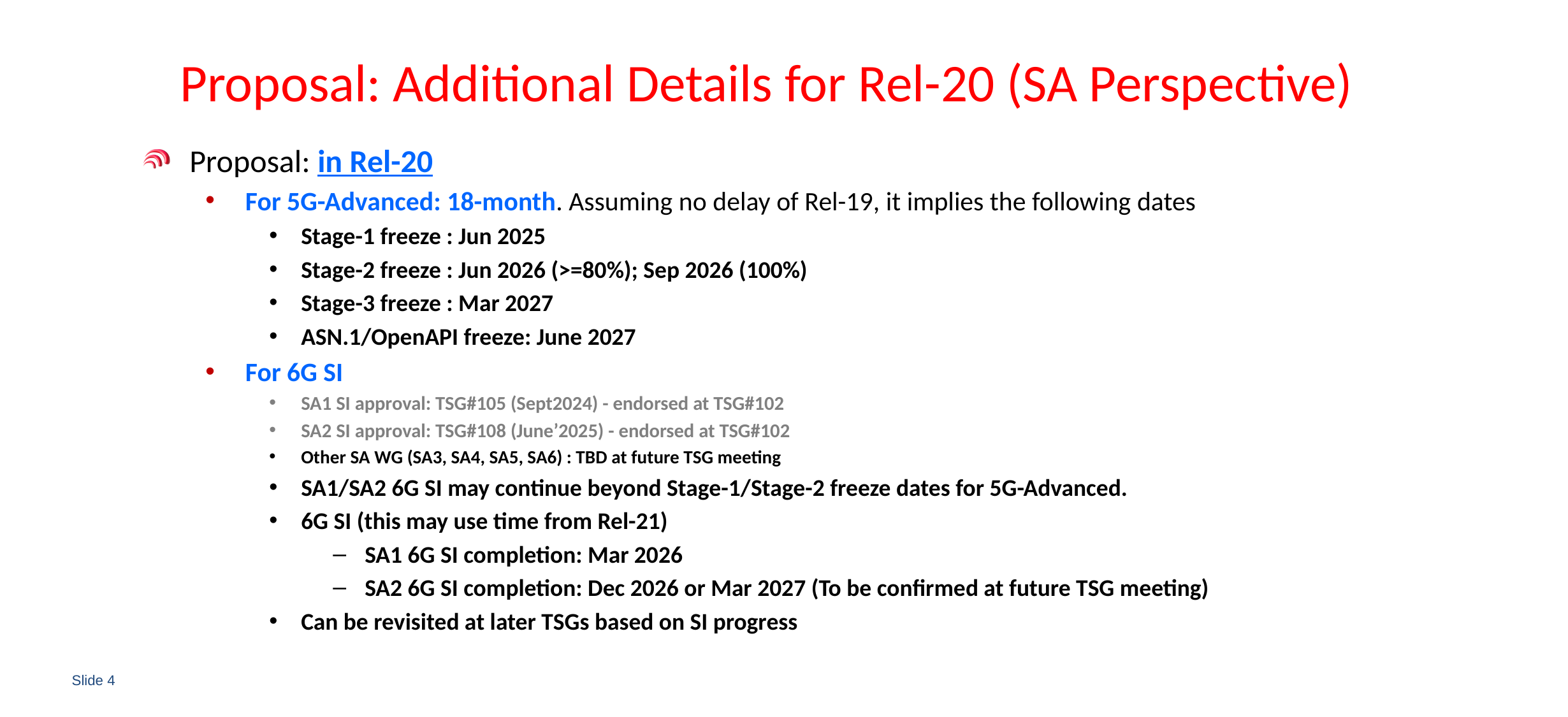

# Proposal: Additional Details for Rel-20 (SA Perspective)
Proposal: in Rel-20
For 5G-Advanced: 18-month. Assuming no delay of Rel-19, it implies the following dates
Stage-1 freeze : Jun 2025
Stage-2 freeze : Jun 2026 (>=80%); Sep 2026 (100%)
Stage-3 freeze : Mar 2027
ASN.1/OpenAPI freeze: June 2027
For 6G SI
SA1 SI approval: TSG#105 (Sept2024) - endorsed at TSG#102
SA2 SI approval: TSG#108 (June’2025) - endorsed at TSG#102
Other SA WG (SA3, SA4, SA5, SA6) : TBD at future TSG meeting
SA1/SA2 6G SI may continue beyond Stage-1/Stage-2 freeze dates for 5G-Advanced.
6G SI (this may use time from Rel-21)
SA1 6G SI completion: Mar 2026
SA2 6G SI completion: Dec 2026 or Mar 2027 (To be confirmed at future TSG meeting)
Can be revisited at later TSGs based on SI progress